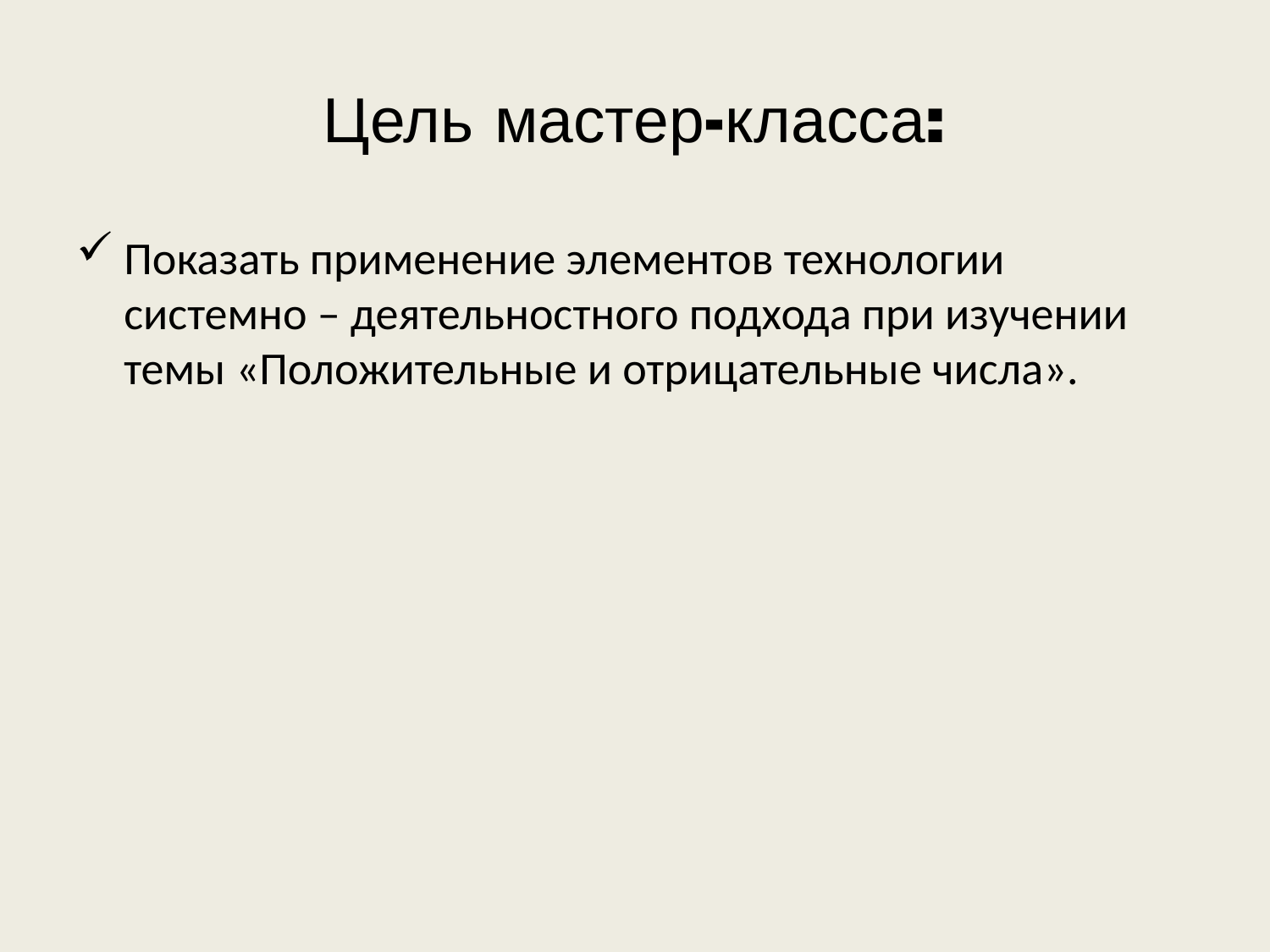

# Цель мастер-класса:
Показать применение элементов технологии системно – деятельностного подхода при изучении темы «Положительные и отрицательные числа».